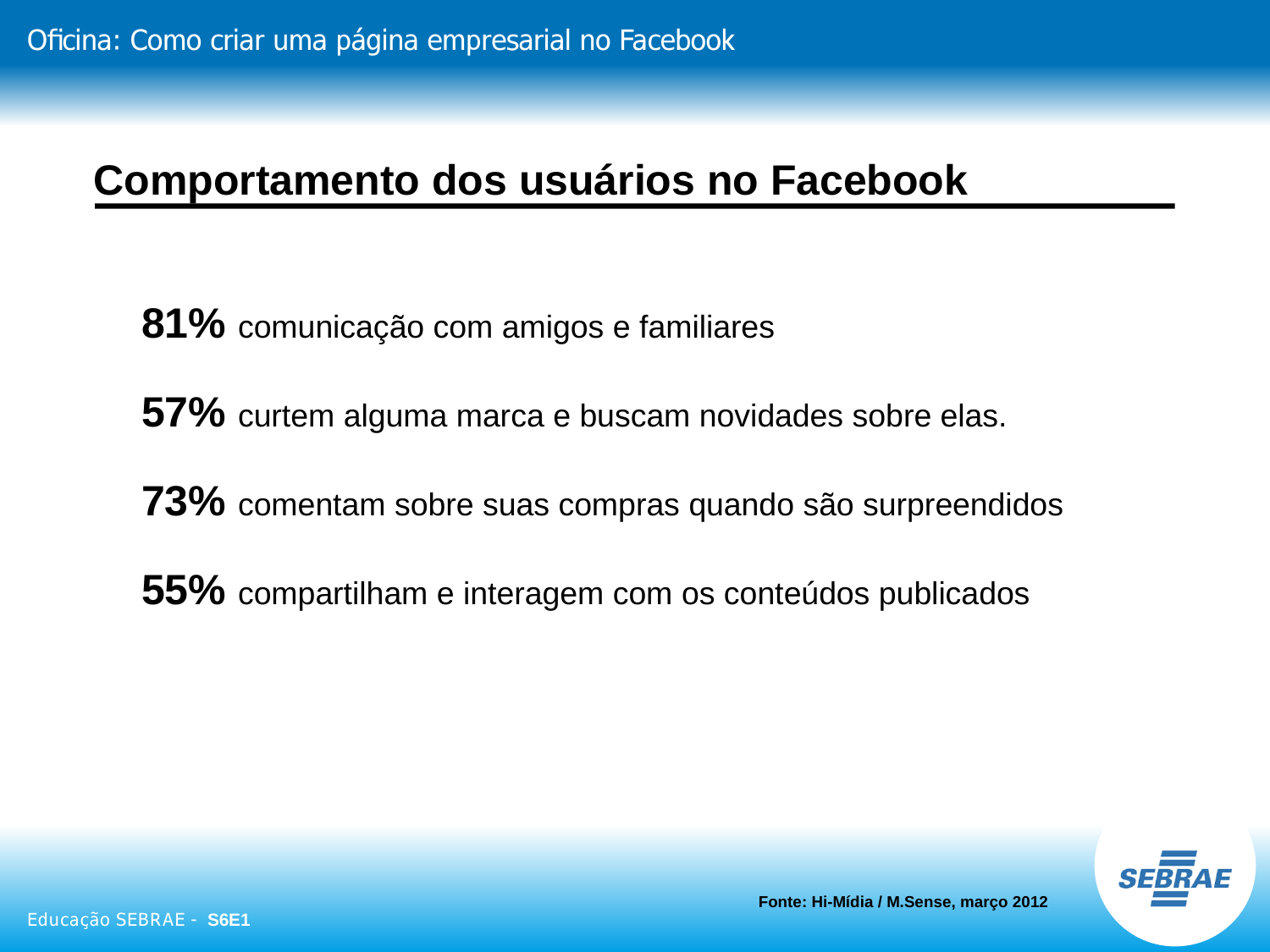

Comportamento dos usuários no Facebook

81% comunicação com amigos e familiares

57% curtem alguma marca e buscam novidades sobre elas.

73% comentam sobre suas compras quando são surpreendidos

55% compartilham e interagem com os conteúdos publicados
Fonte: Hi-Mídia / M.Sense, março 2012
S6E1